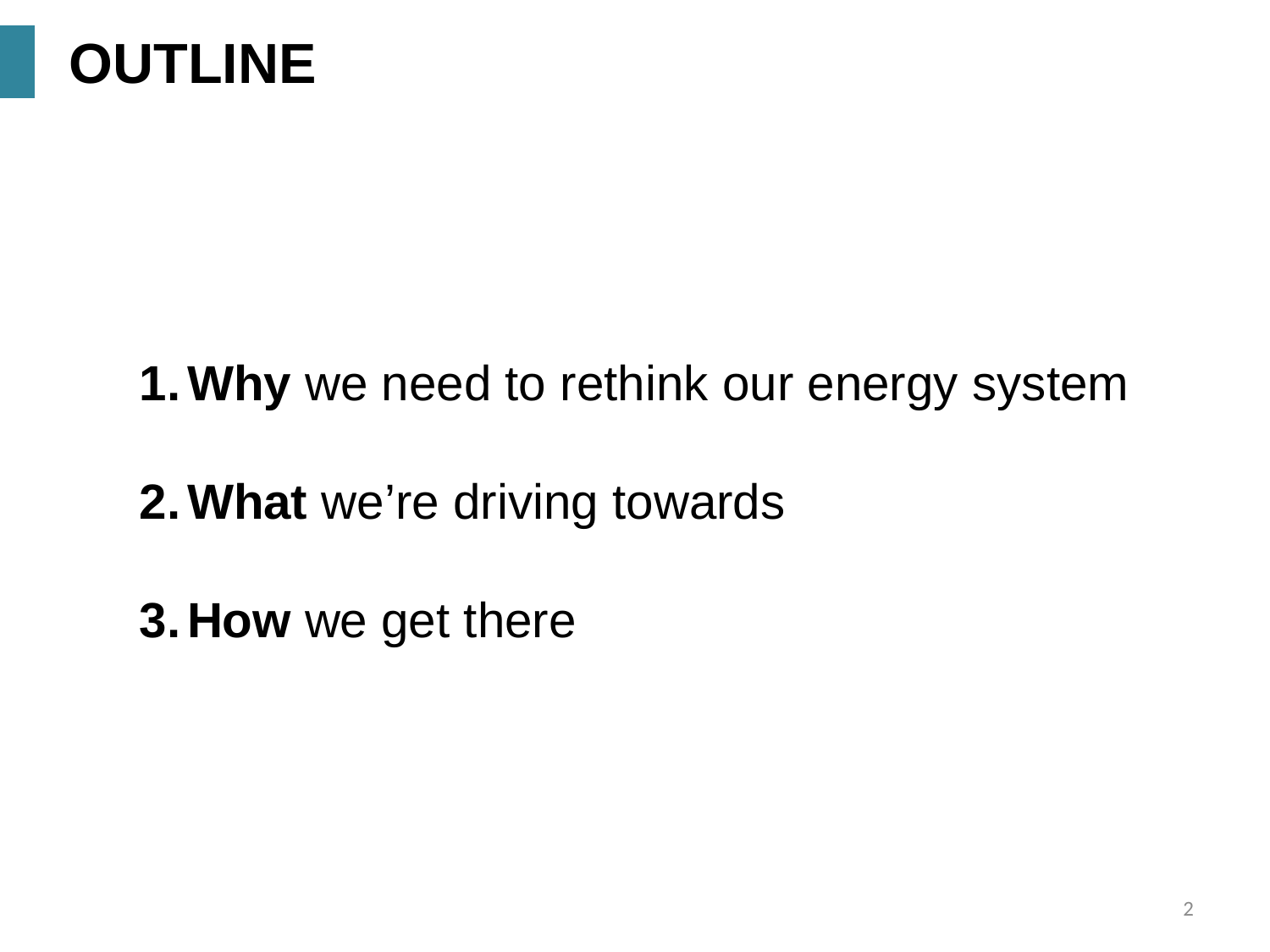

OUTLINE

Why we need to rethink our energy system
What we’re driving towards
How we get there
2